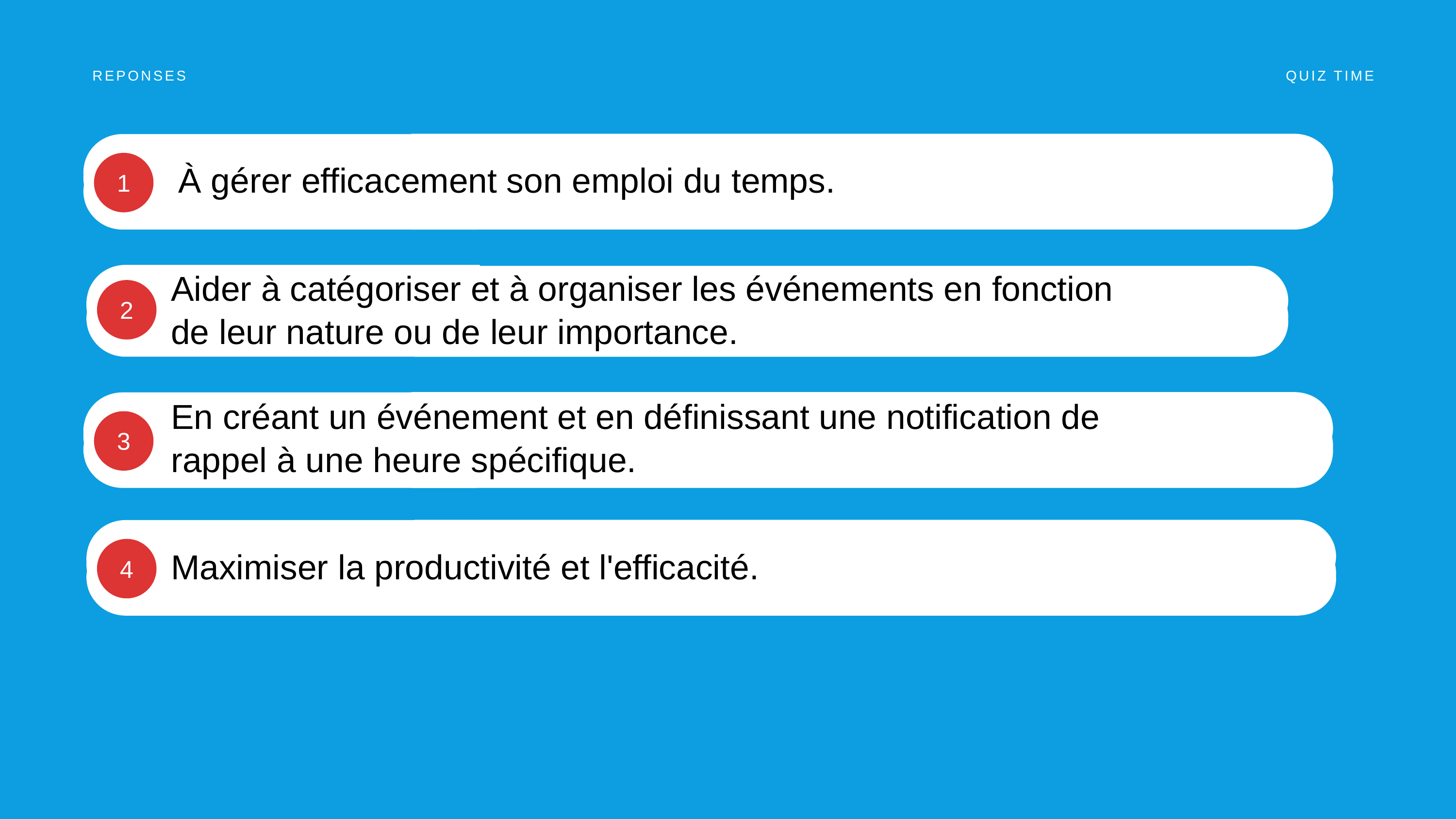

REPONSES
QUIZ TIME

À gérer efficacement son emploi du temps.
1

Aider à catégoriser et à organiser les événements en fonction
de leur nature ou de leur importance.

2

En créant un événement et en définissant une notification de
rappel à une heure spécifique.

3

Maximiser la productivité et l'efficacité.
4